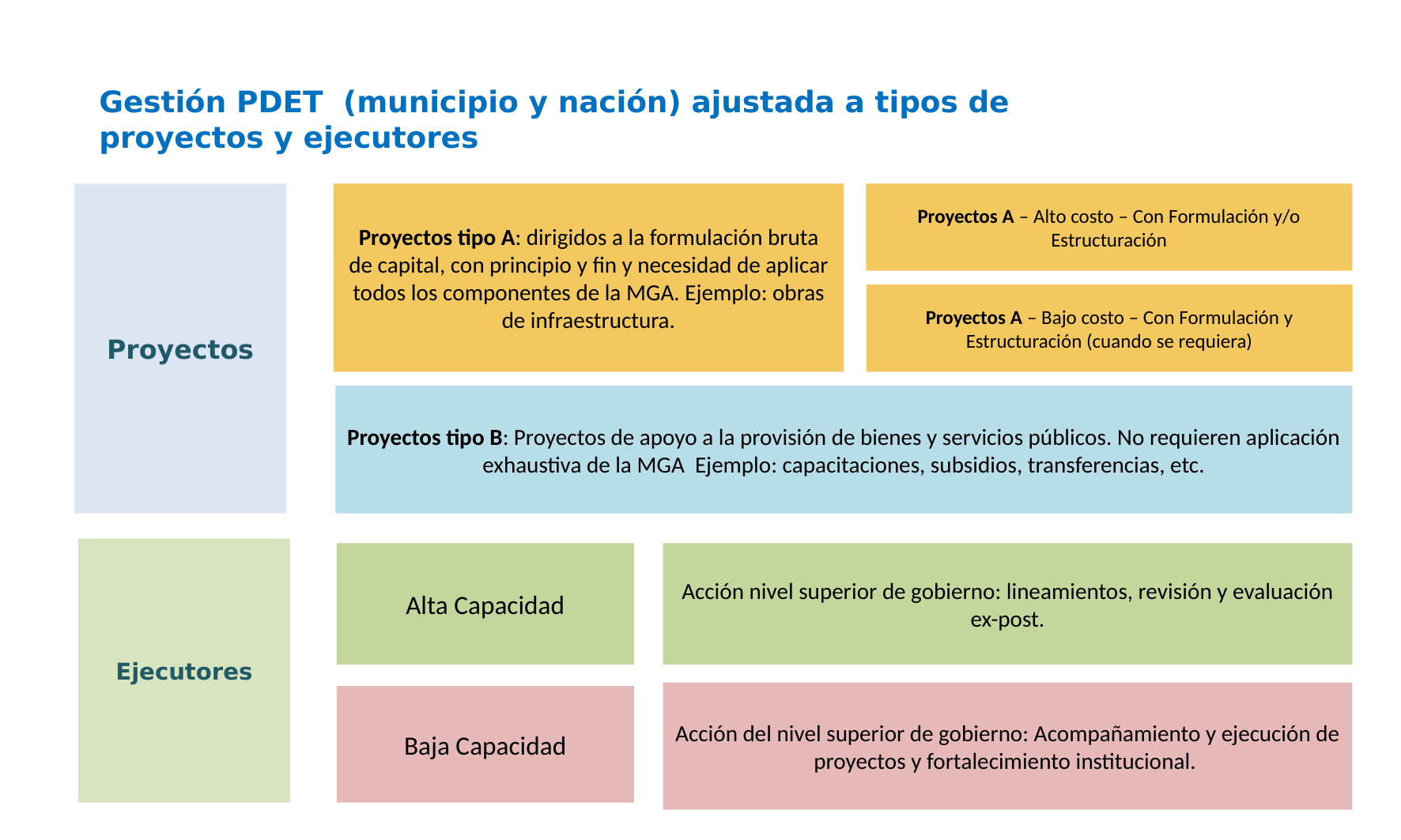

Gestión PDET  (municipio y nación) ajustada a tipos de proyectos y ejecutores
Proyectos
Proyectos tipo A: dirigidos a la formulación bruta de capital, con principio y fin y necesidad de aplicar todos los componentes de la MGA. Ejemplo: obras de infraestructura.
Proyectos A – Alto costo – Con Formulación y/o Estructuración
Proyectos A – Bajo costo – Con Formulación y Estructuración (cuando se requiera)
Proyectos tipo B: Proyectos de apoyo a la provisión de bienes y servicios públicos. No requieren aplicación exhaustiva de la MGA  Ejemplo: capacitaciones, subsidios, transferencias, etc.
Ejecutores
Alta Capacidad
Acción nivel superior de gobierno: lineamientos, revisión y evaluación ex-post.
Acción del nivel superior de gobierno: Acompañamiento y ejecución de proyectos y fortalecimiento institucional.
Baja Capacidad
Fuente:  RAS Banco Mundial. Modelo de gestión y control para la inversión pública en Colombia. 2015.